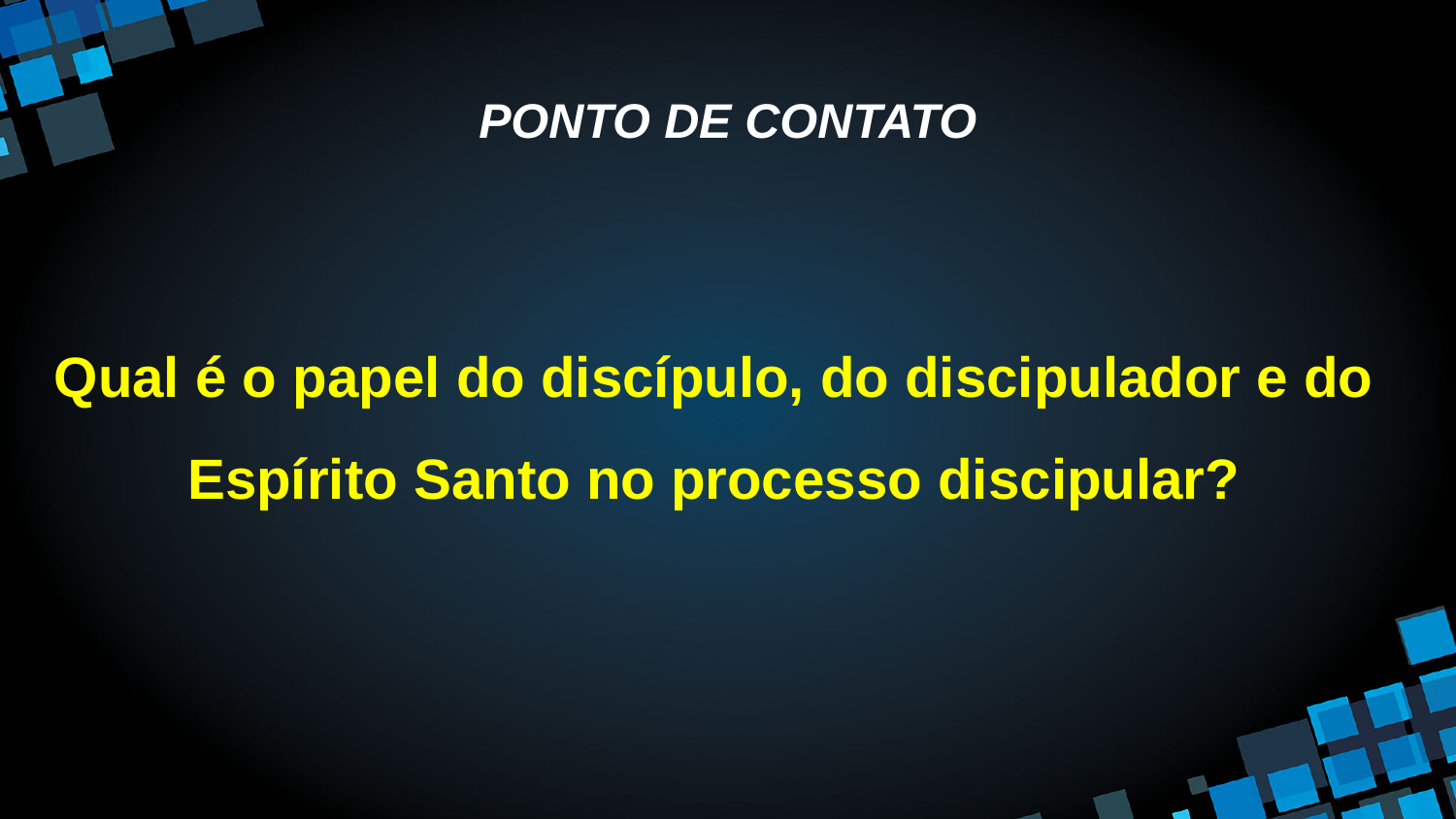

# PONTO DE CONTATO

Qual é o papel do discípulo, do discipulador e do Espírito Santo no processo discipular?